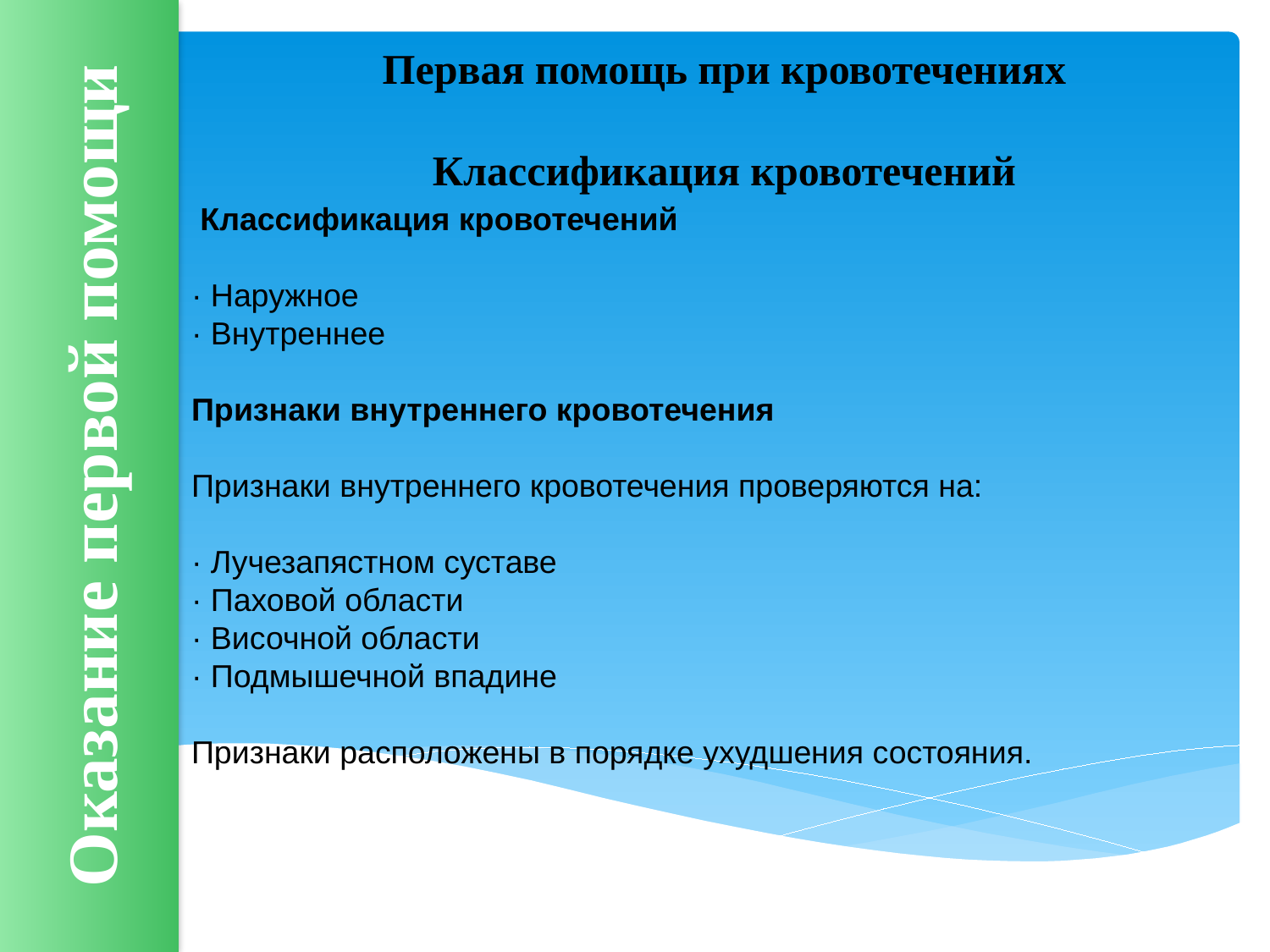

Первая помощь при кровотечениях

Классификация кровотечений

 Классификация кровотечений

· Наружное
· Внутреннее

Признаки внутреннего кровотечения

Признаки внутреннего кровотечения проверяются на:

· Лучезапястном суставе
· Паховой области
· Височной области
· Подмышечной впадине

Признаки расположены в порядке ухудшения состояния.

Оказание первой помощи